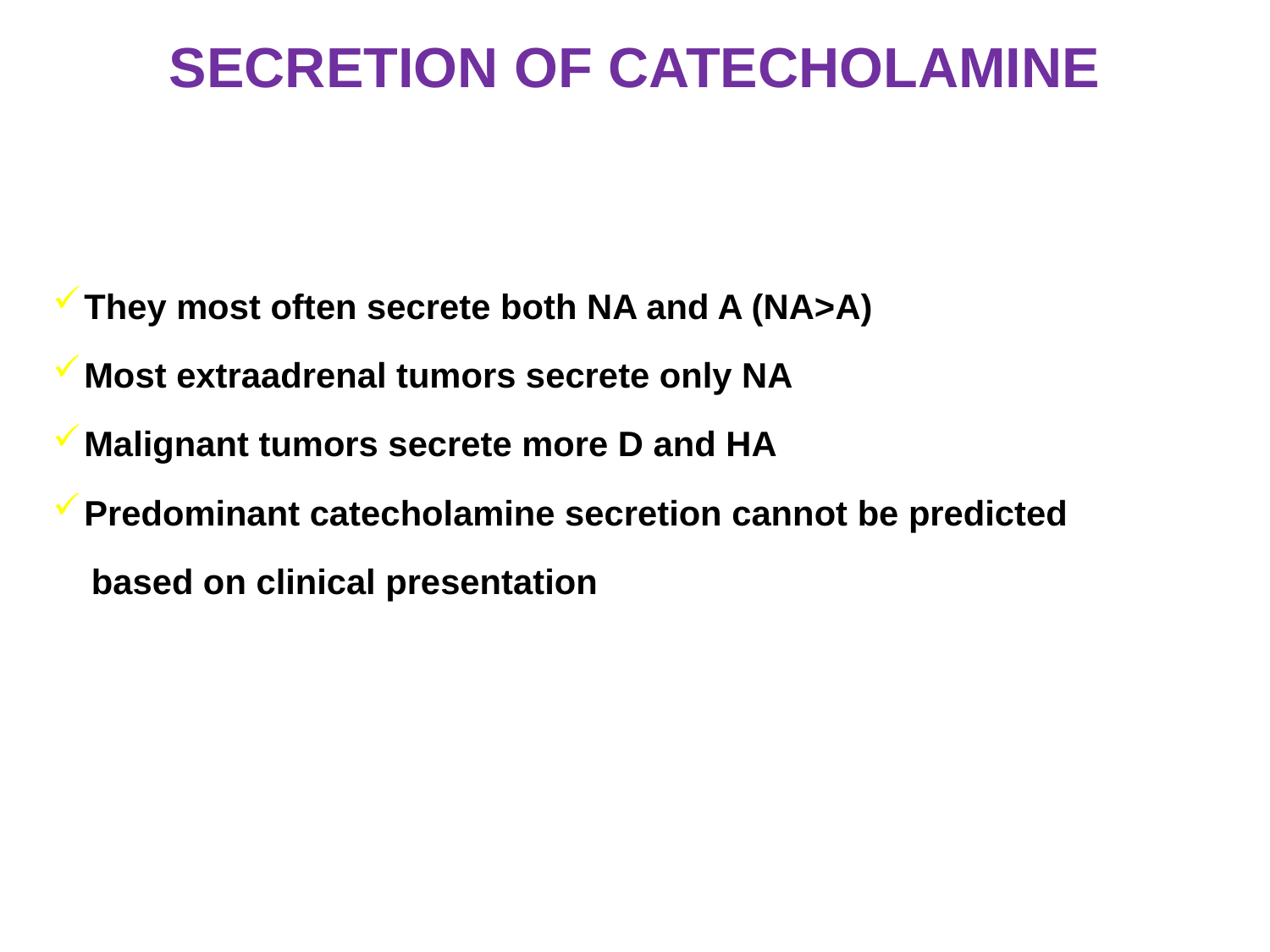

SECRETION OF CATECHOLAMINE

They most often secrete both NA and A (NA>A)
Most extraadrenal tumors secrete only NA
Malignant tumors secrete more D and HA
Predominant catecholamine secretion cannot be predicted
    based on clinical presentation